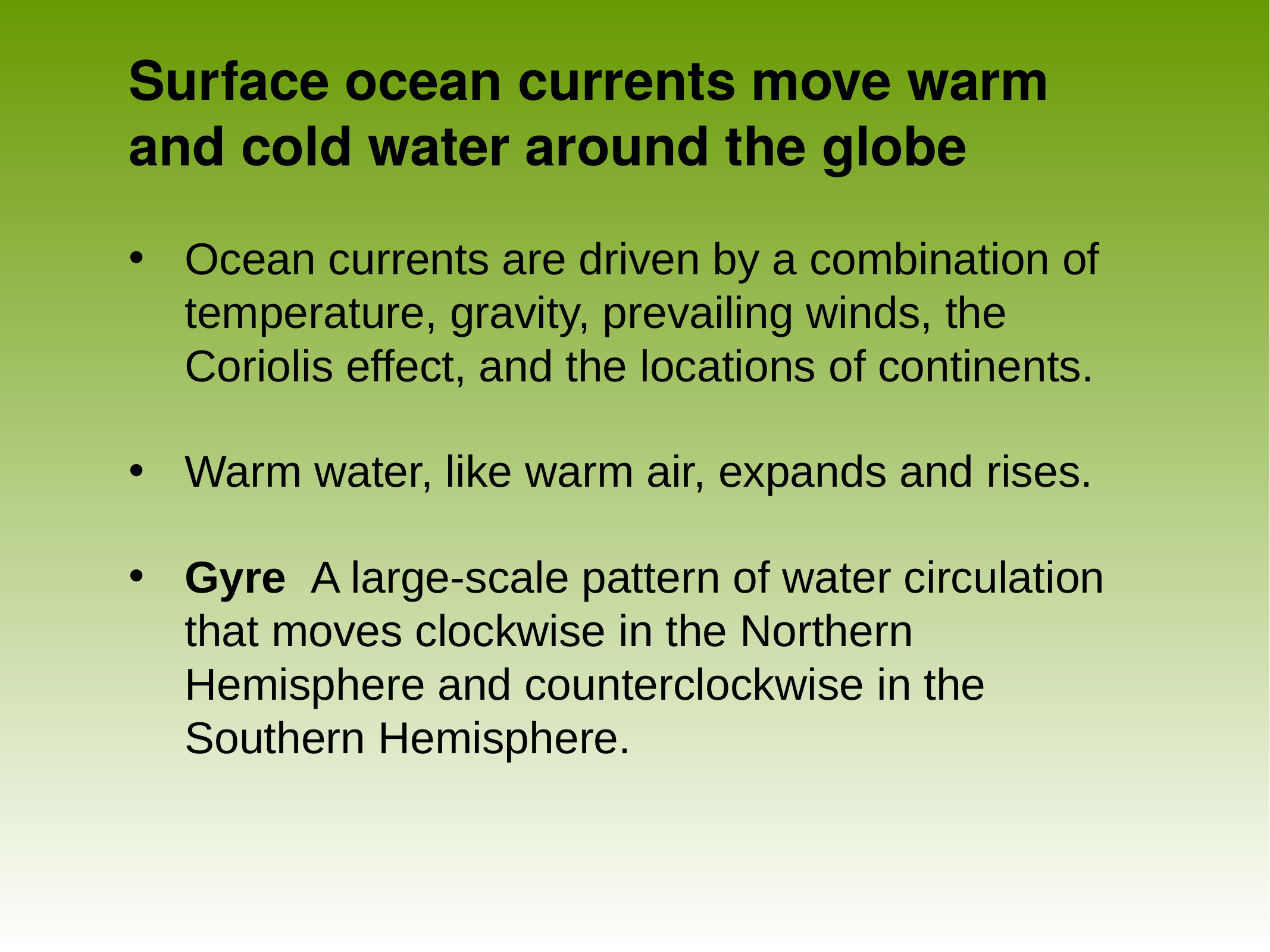

# Surface ocean currents move warm and cold water around the globe
Ocean currents are driven by a combination of temperature, gravity, prevailing winds, the Coriolis effect, and the locations of continents.
Warm water, like warm air, expands and rises.
Gyre  A large-scale pattern of water circulation that moves clockwise in the Northern Hemisphere and counterclockwise in the Southern Hemisphere.